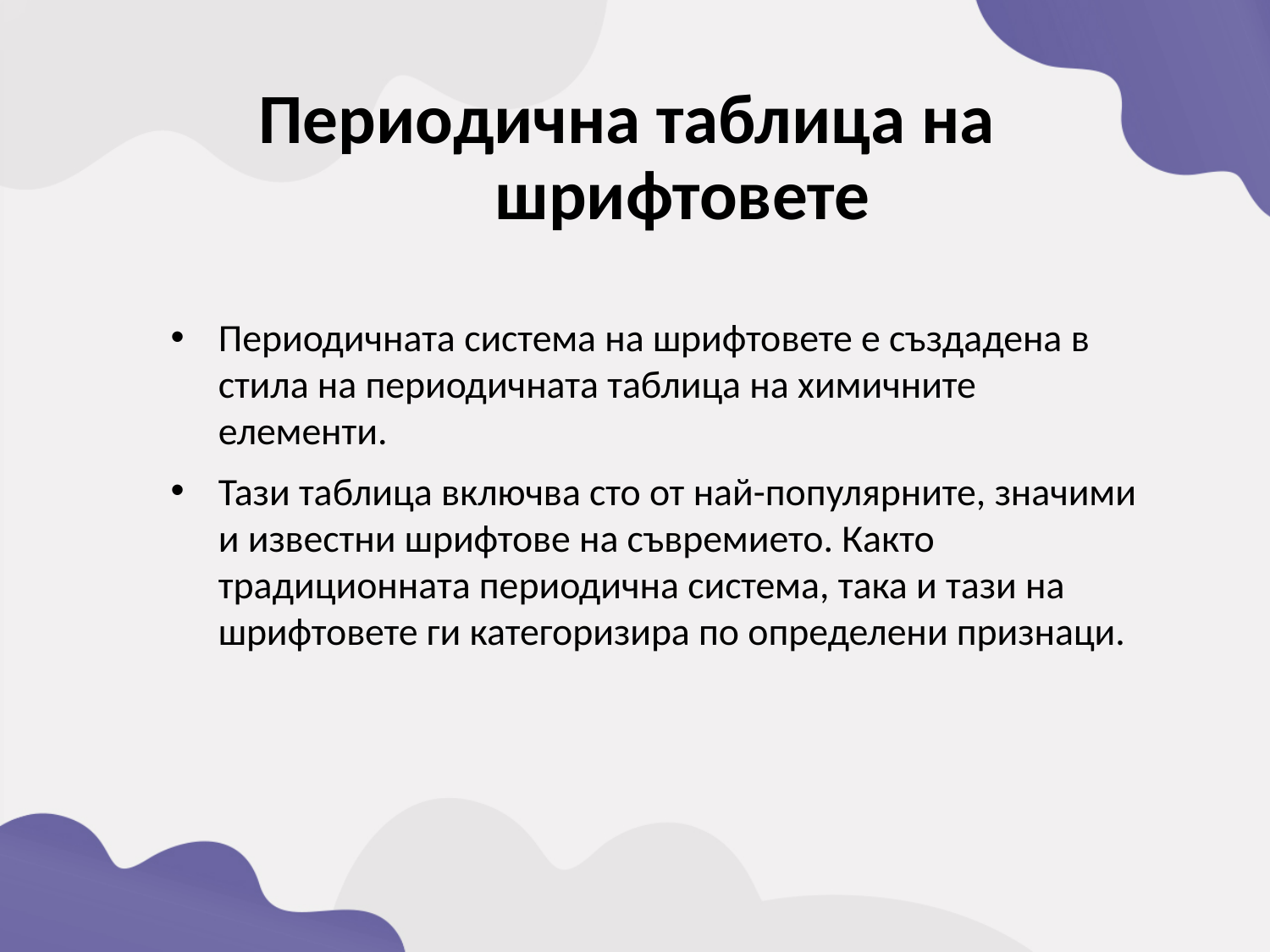

Периодична таблица на шрифтовете

Периодичната система на шрифтовете е създадена в стила на периодичната таблица на химичните елементи.
Тази таблица включва сто от най-популярните, значими и известни шрифтове на съвремието. Както традиционната периодична система, така и тази на шрифтовете ги категоризира по определени признаци.